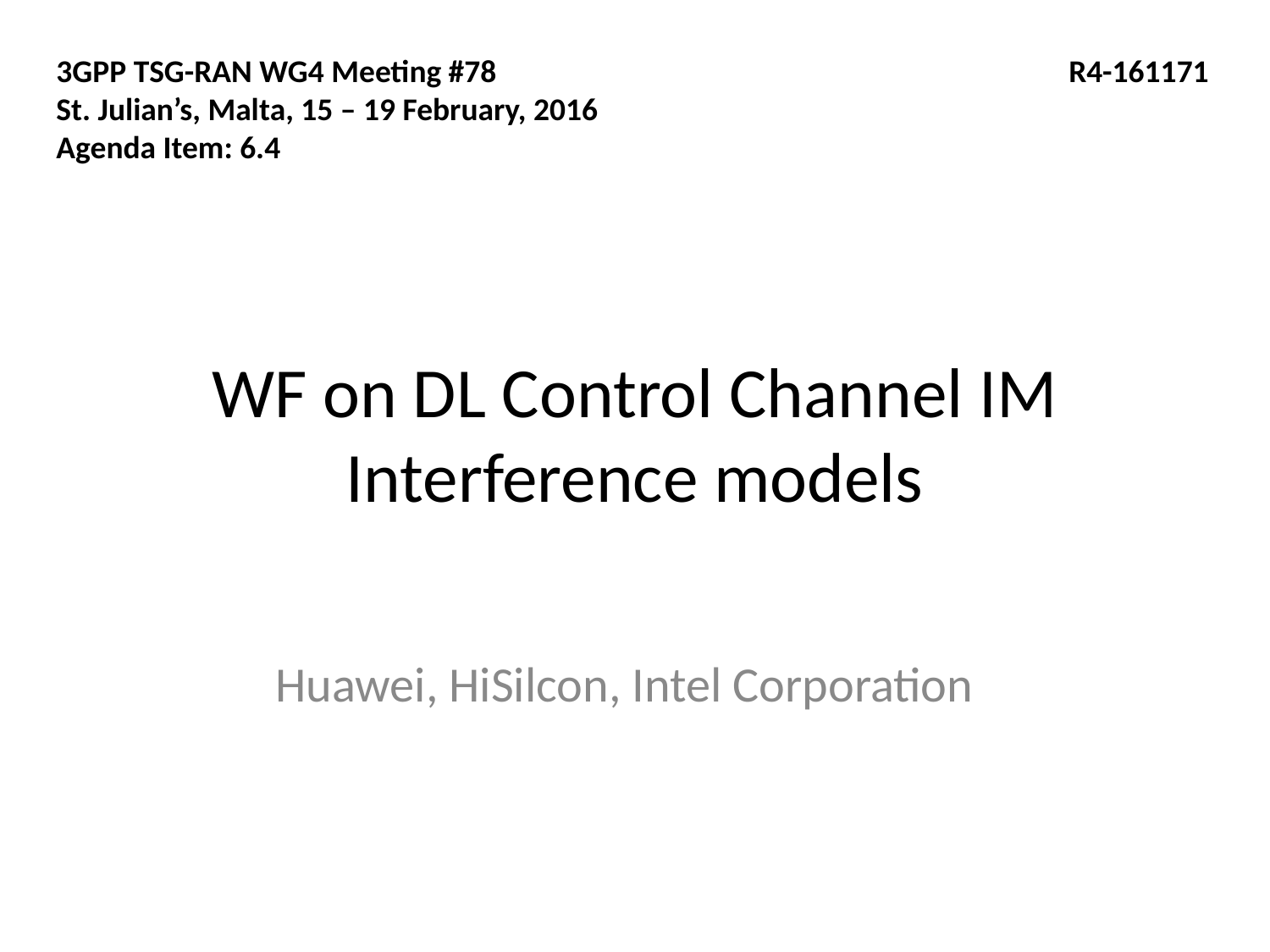

3GPP TSG-RAN WG4 Meeting #78
St. Julian’s, Malta, 15 – 19 February, 2016
Agenda Item: 6.4
R4-161171
# WF on DL Control Channel IM Interference models
Huawei, HiSilcon, Intel Corporation